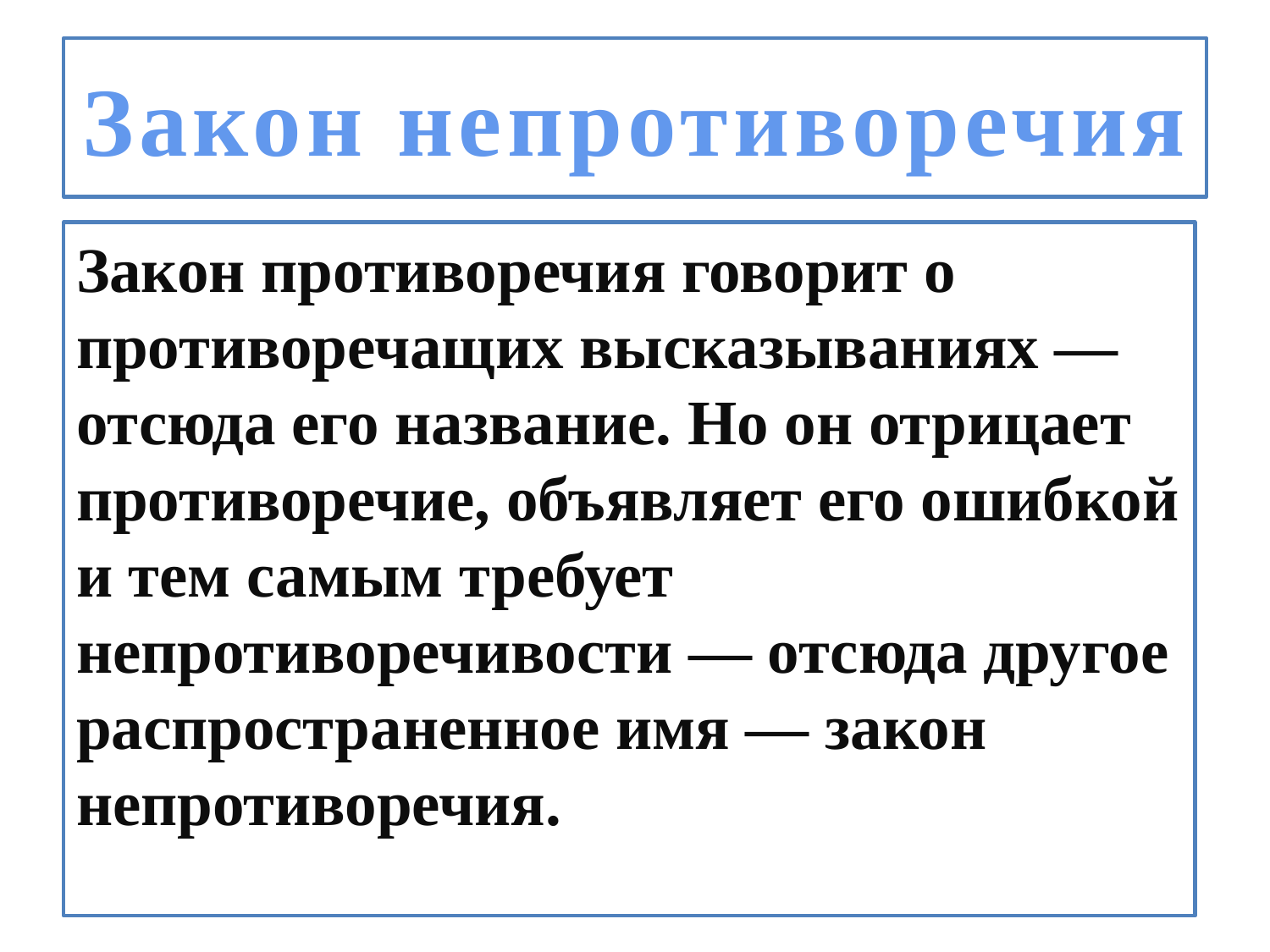

# Закон непротиворечия
Закон противоречия говорит о противоречащих высказываниях — отсюда его название. Но он отрицает противоречие, объявляет его ошибкой и тем самым требует непротиворечивости — отсюда другое распространенное имя — закон непротиворечия.